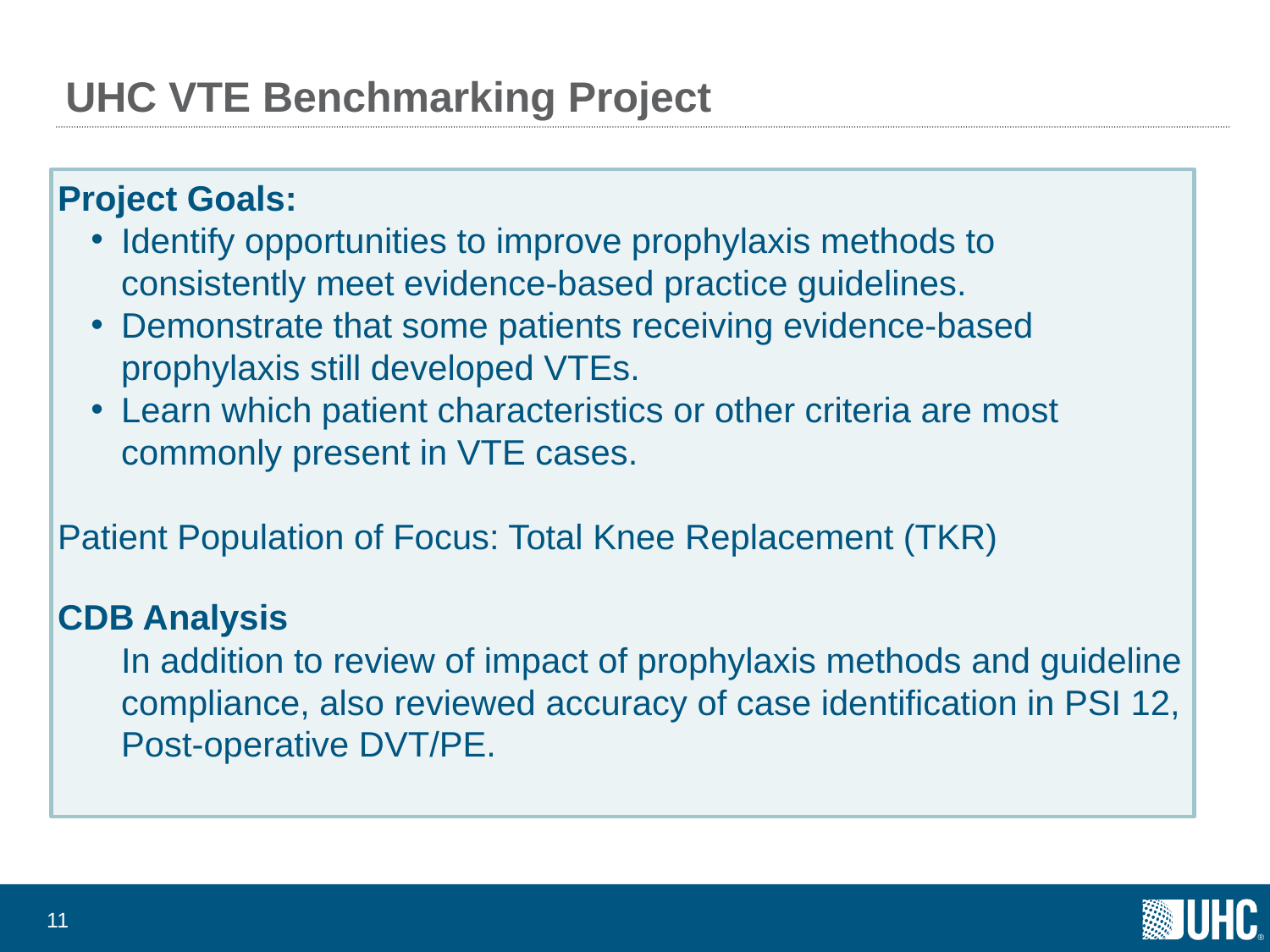

# UHC VTE Benchmarking Project
Project Goals:
Identify opportunities to improve prophylaxis methods to consistently meet evidence-based practice guidelines.
Demonstrate that some patients receiving evidence-based prophylaxis still developed VTEs.
Learn which patient characteristics or other criteria are most commonly present in VTE cases.

Patient Population of Focus: Total Knee Replacement (TKR)

CDB Analysis
In addition to review of impact of prophylaxis methods and guideline compliance, also reviewed accuracy of case identification in PSI 12, Post-operative DVT/PE.

11